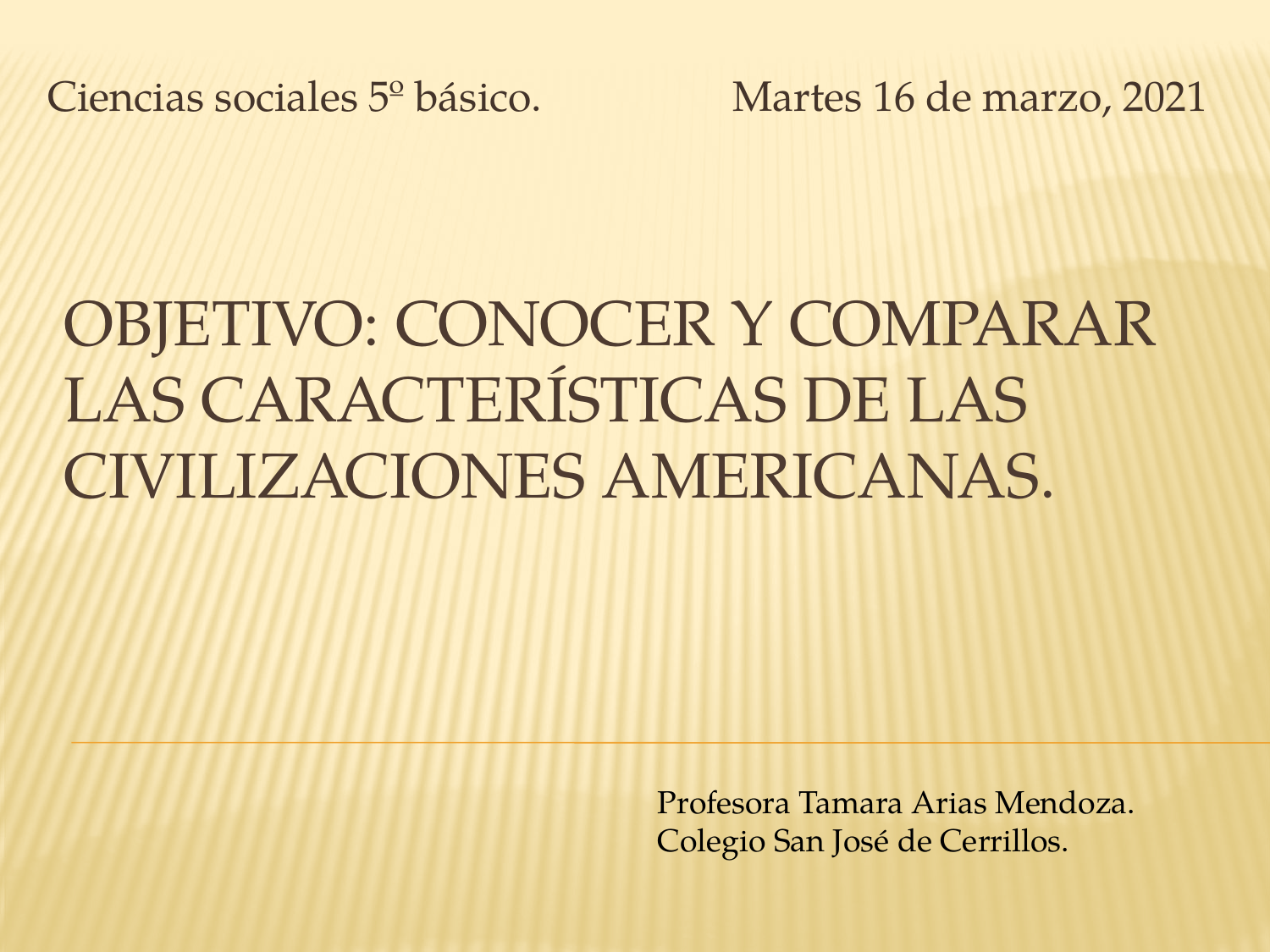

Ciencias sociales 5º básico.                  Martes 16 de marzo, 2021
# Objetivo: Conocer y comparar las características de las civilizaciones americanas.
Profesora Tamara Arias Mendoza.
Colegio San José de Cerrillos.